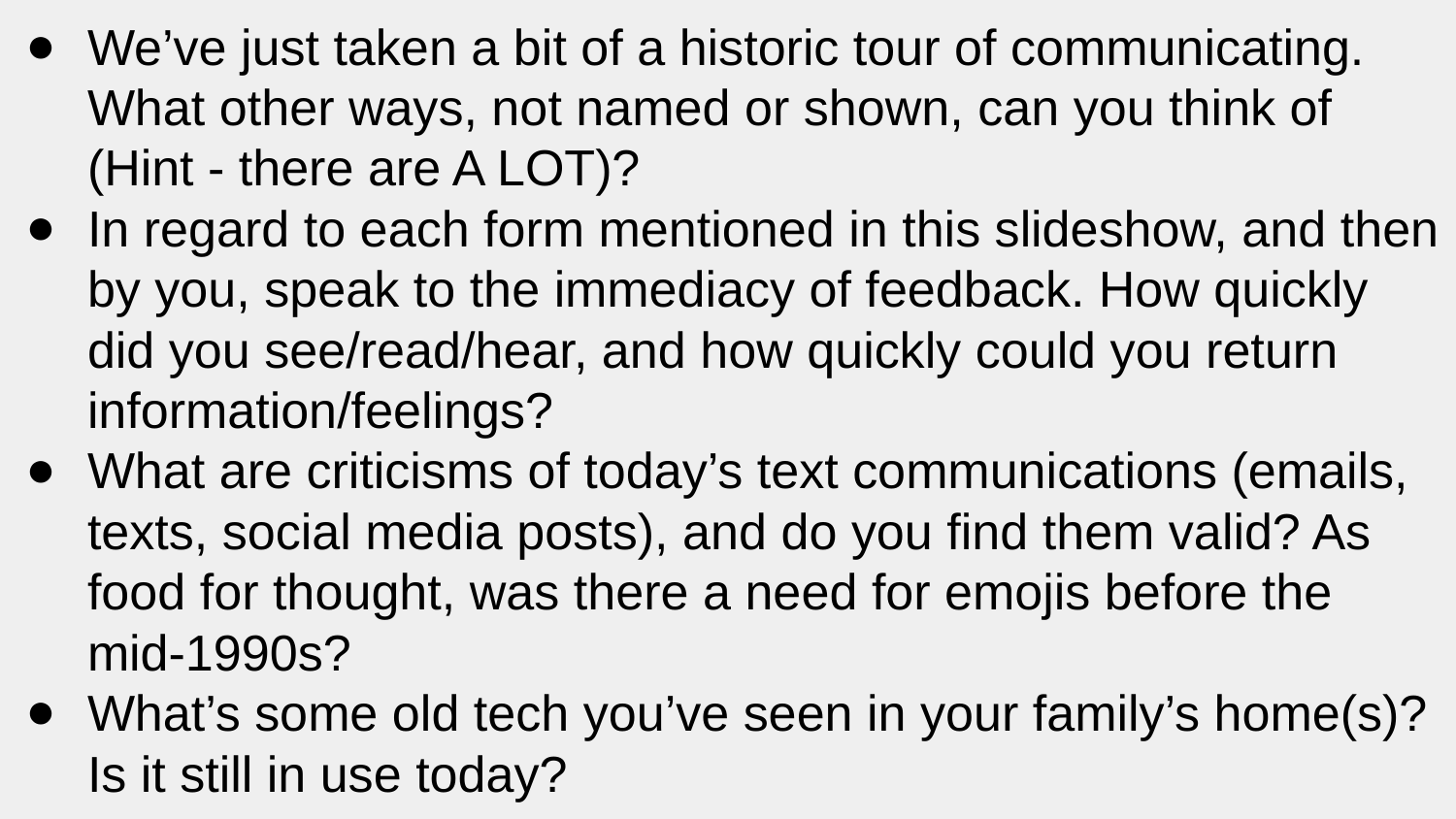

We’ve just taken a bit of a historic tour of communicating. What other ways, not named or shown, can you think of (Hint - there are A LOT)?
In regard to each form mentioned in this slideshow, and then by you, speak to the immediacy of feedback. How quickly did you see/read/hear, and how quickly could you return information/feelings?
What are criticisms of today’s text communications (emails, texts, social media posts), and do you find them valid? As food for thought, was there a need for emojis before the mid-1990s?
What’s some old tech you’ve seen in your family’s home(s)? Is it still in use today?